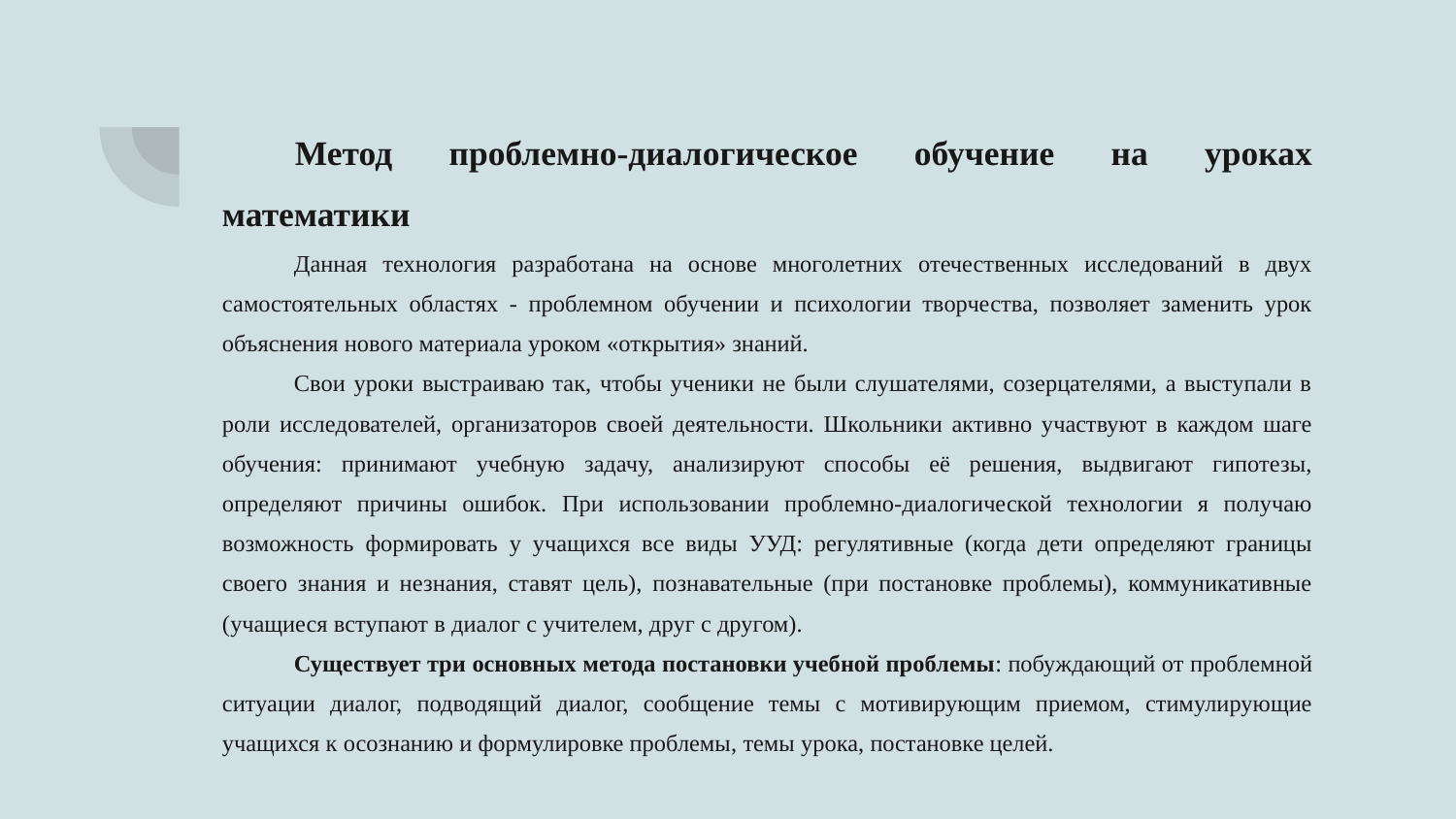

# Метод проблемно-диалогическое обучение на уроках математики

Данная технология разработана на основе многолетних отечественных исследований в двух самостоятельных областях - проблемном обучении и психологии творчества, позволяет заменить урок объяснения нового материала уроком «открытия» знаний.
Свои уроки выстраиваю так, чтобы ученики не были слушателями, созерцателями, а выступали в роли исследователей, организаторов своей деятельности. Школьники активно участвуют в каждом шаге обучения: принимают учебную задачу, анализируют способы её решения, выдвигают гипотезы, определяют причины ошибок. При использовании проблемно-диалогической технологии я получаю возможность формировать у учащихся все виды УУД: регулятивные (когда дети определяют границы своего знания и незнания, ставят цель), познавательные (при постановке проблемы), коммуникативные (учащиеся вступают в диалог с учителем, друг с другом).
Существует три основных метода постановки учебной проблемы: побуждающий от проблемной ситуации диалог, подводящий диалог, сообщение темы с мотивирующим приемом, стимулирующие учащихся к осознанию и формулировке проблемы, темы урока, постановке целей.